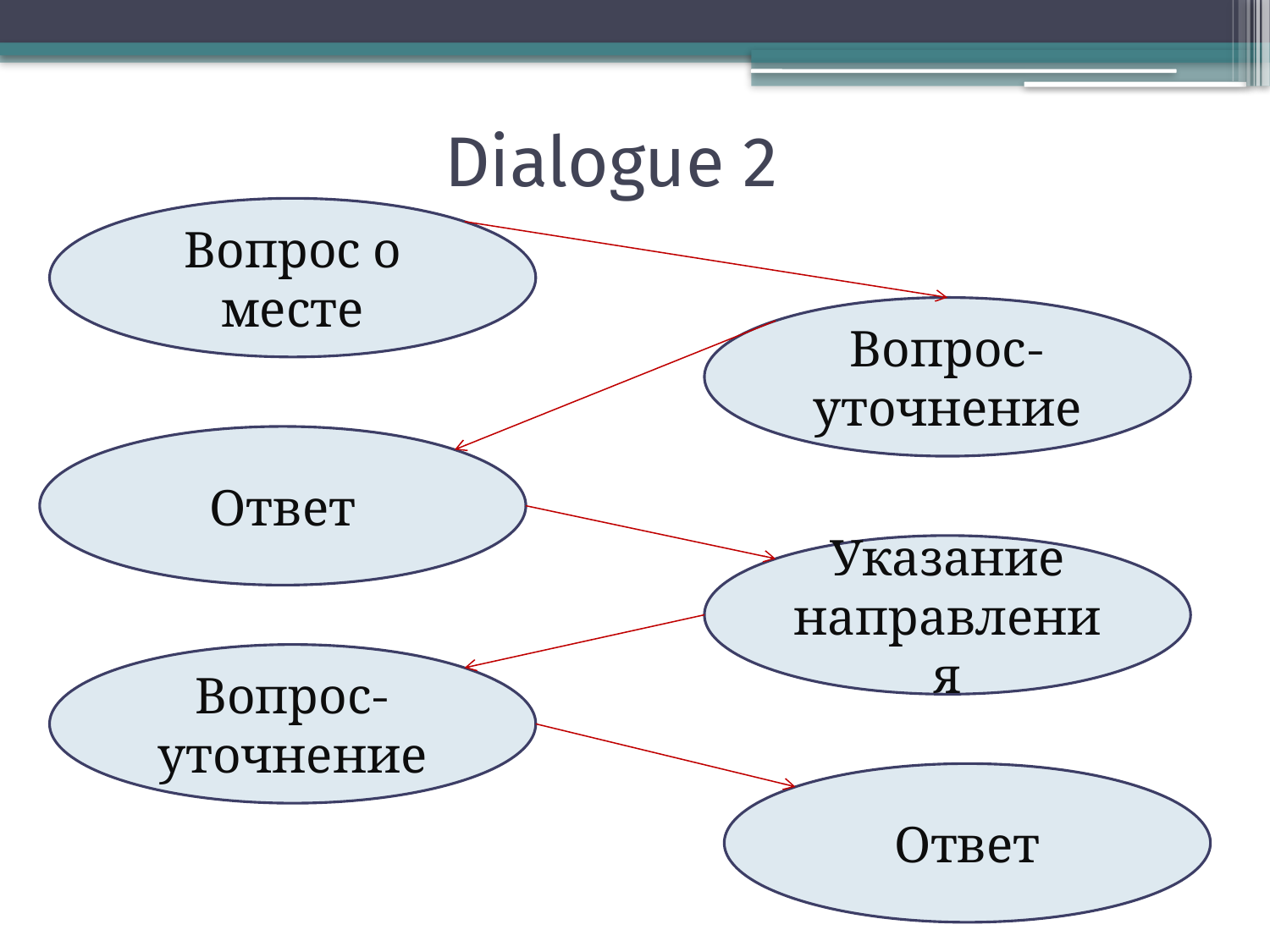

# Dialogue 2
Вопрос о месте
Вопрос-уточнение
Ответ
Указание направления
Вопрос-уточнение
Ответ